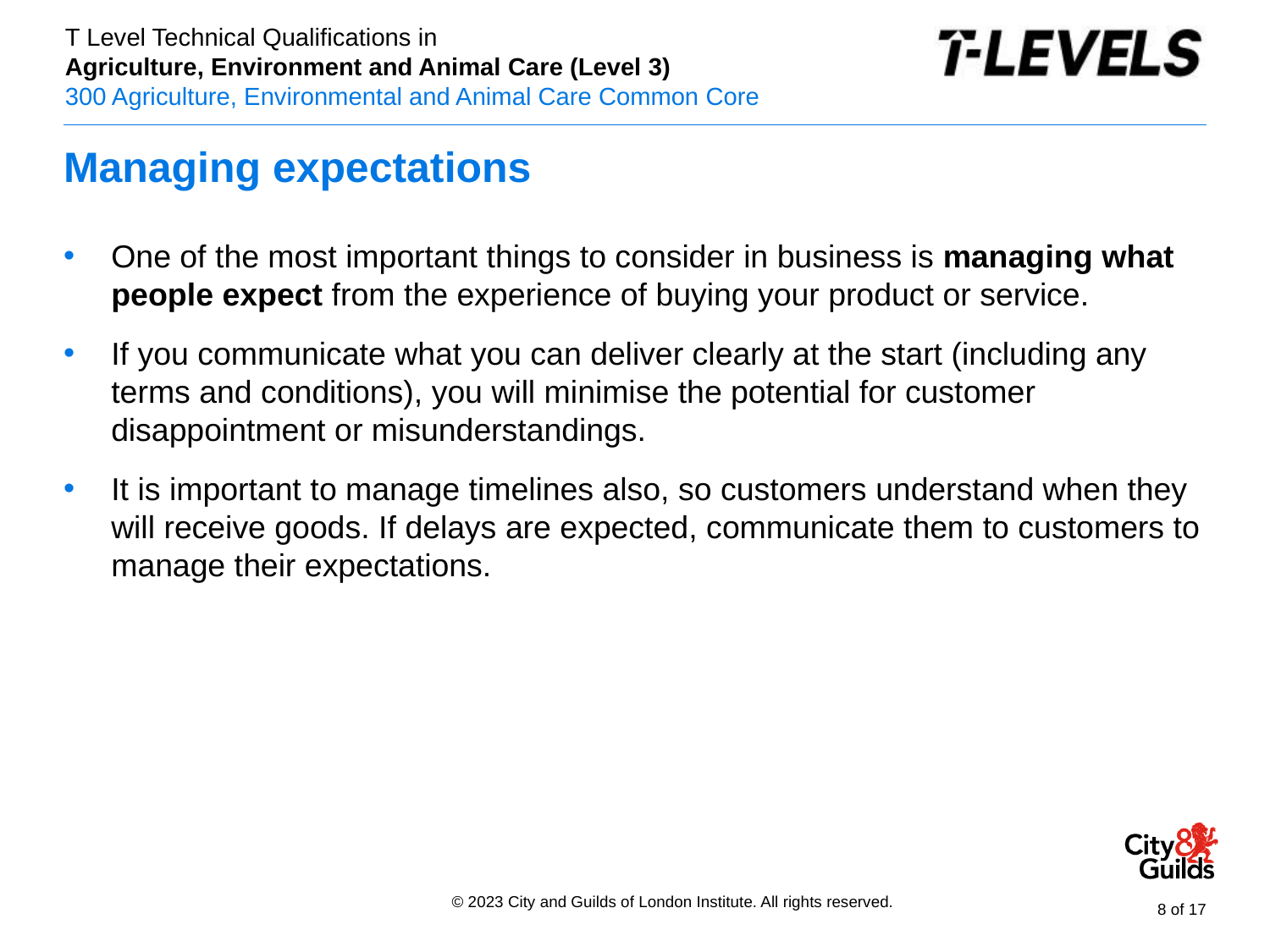

# Managing expectations
One of the most important things to consider in business is managing what people expect from the experience of buying your product or service.
If you communicate what you can deliver clearly at the start (including any terms and conditions), you will minimise the potential for customer disappointment or misunderstandings.
It is important to manage timelines also, so customers understand when they will receive goods. If delays are expected, communicate them to customers to manage their expectations.